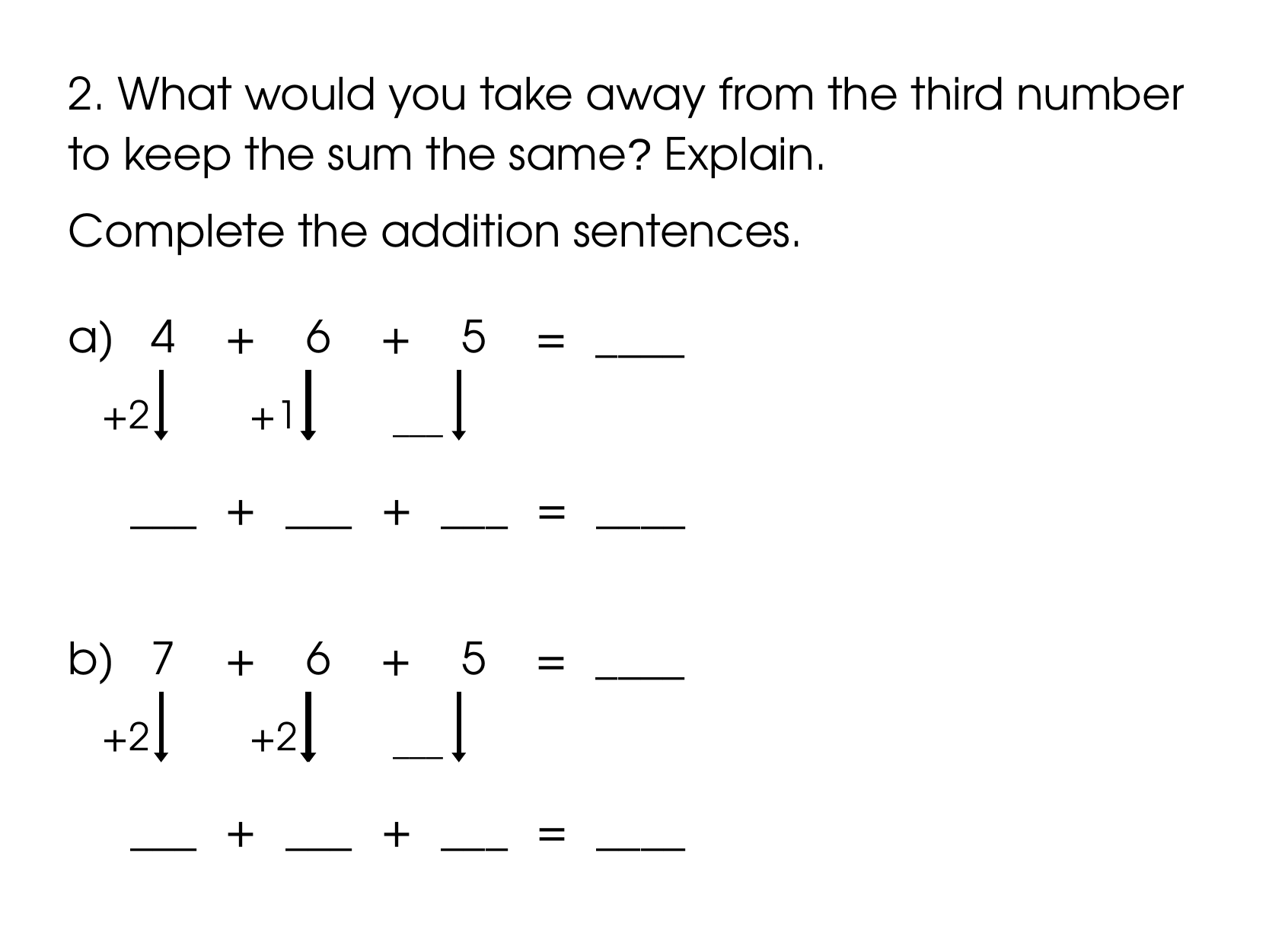

2. What would you take away from the third number
to keep the sum the same? Explain.
Complete the addition sentences.
a)
4    +    6    +    5    =   ____
+1
___
+2
___   +   ___   +   ___   =   ____
b)
7    +    6    +    5    =   ____
+2
+2
___
___   +   ___   +   ___   =   ____